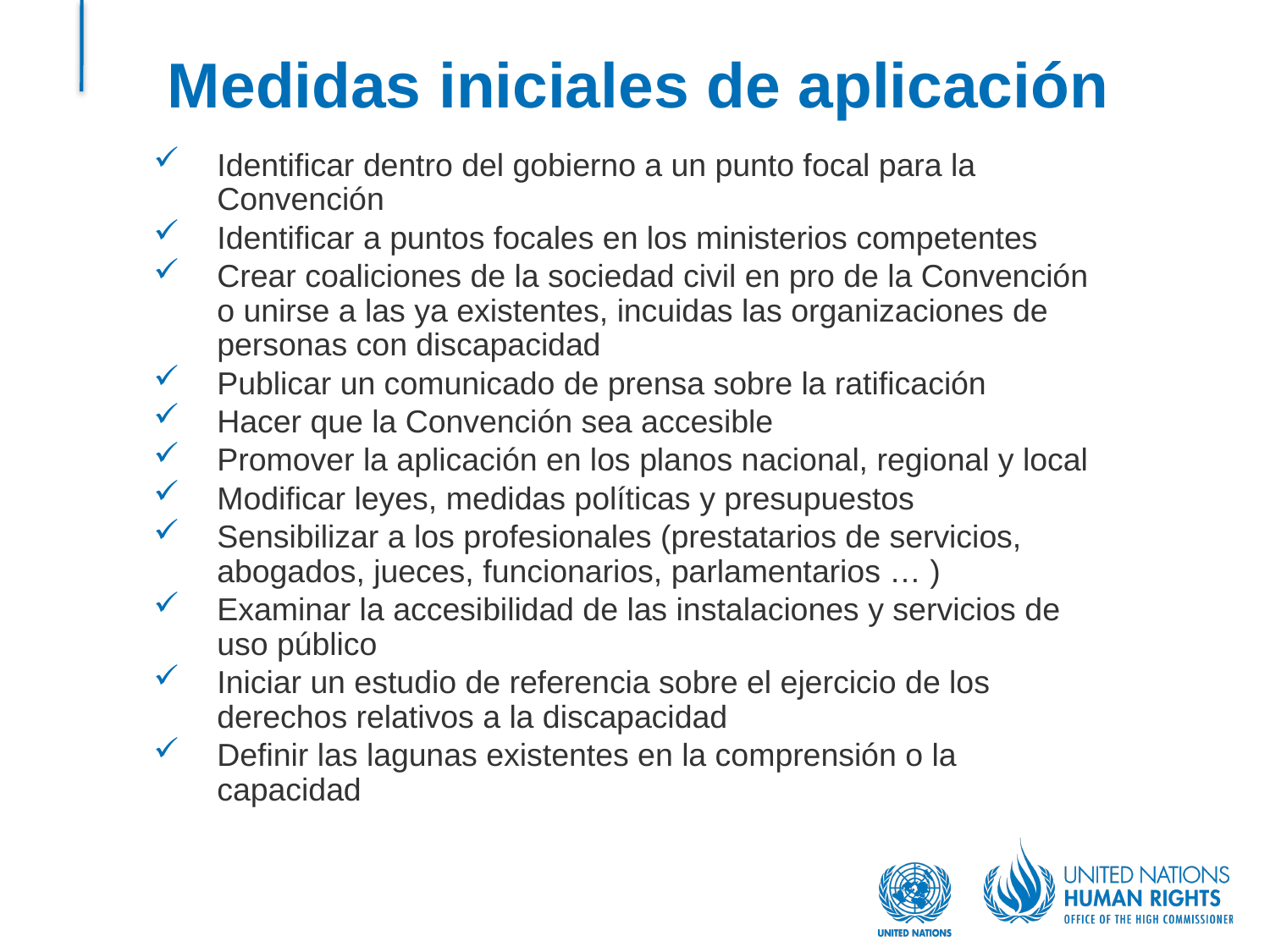

# Medidas iniciales de aplicación
Identificar dentro del gobierno a un punto focal para la Convención
Identificar a puntos focales en los ministerios competentes
Crear coaliciones de la sociedad civil en pro de la Convención o unirse a las ya existentes, incuidas las organizaciones de personas con discapacidad
Publicar un comunicado de prensa sobre la ratificación
Hacer que la Convención sea accesible
Promover la aplicación en los planos nacional, regional y local
Modificar leyes, medidas políticas y presupuestos
Sensibilizar a los profesionales (prestatarios de servicios, abogados, jueces, funcionarios, parlamentarios … )
Examinar la accesibilidad de las instalaciones y servicios de uso público
Iniciar un estudio de referencia sobre el ejercicio de los derechos relativos a la discapacidad
Definir las lagunas existentes en la comprensión o la capacidad